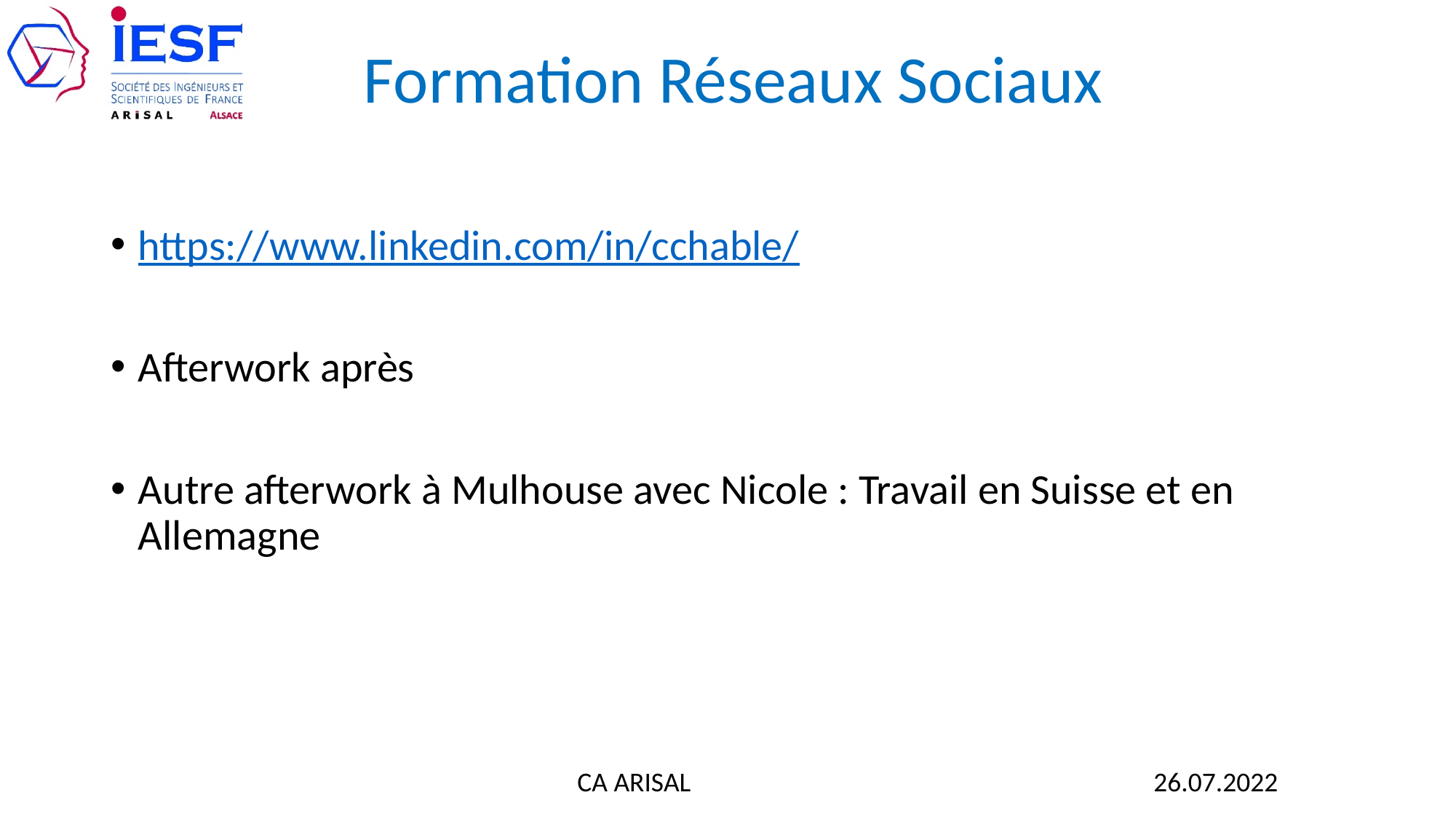

Formation Réseaux Sociaux
https://www.linkedin.com/in/cchable/

Afterwork après

Autre afterwork à Mulhouse avec Nicole : Travail en Suisse et en Allemagne